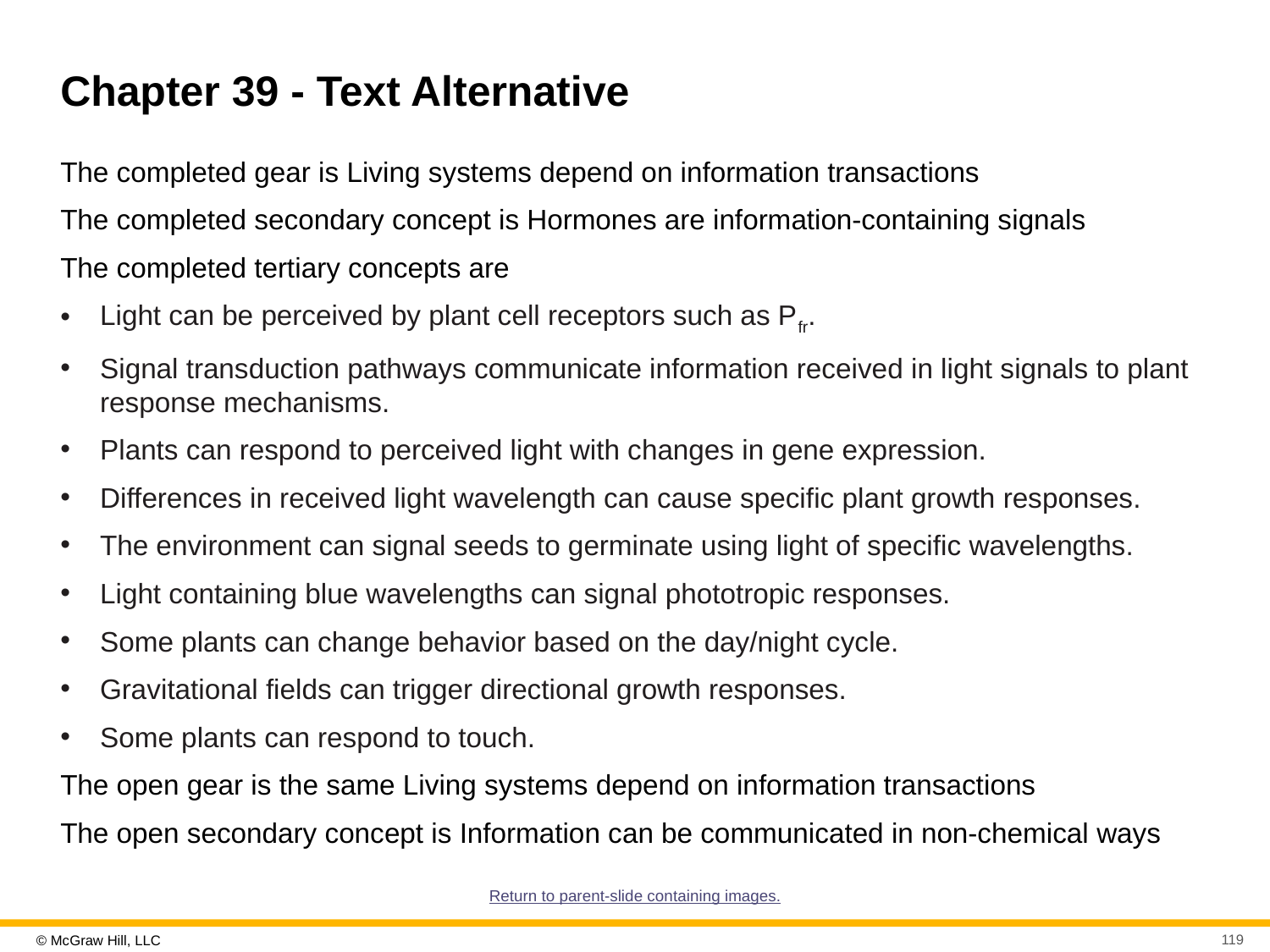

# Chapter 39 - Text Alternative
The completed gear is Living systems depend on information transactions
The completed secondary concept is Hormones are information-containing signals
The completed tertiary concepts are
Light can be perceived by plant cell receptors such as Pfr.
Signal transduction pathways communicate information received in light signals to plant response mechanisms.
Plants can respond to perceived light with changes in gene expression.
Differences in received light wavelength can cause specific plant growth responses.
The environment can signal seeds to germinate using light of specific wavelengths.
Light containing blue wavelengths can signal phototropic responses.
Some plants can change behavior based on the day/night cycle.
Gravitational fields can trigger directional growth responses.
Some plants can respond to touch.
The open gear is the same Living systems depend on information transactions
The open secondary concept is Information can be communicated in non-chemical ways
Return to parent-slide containing images.
119